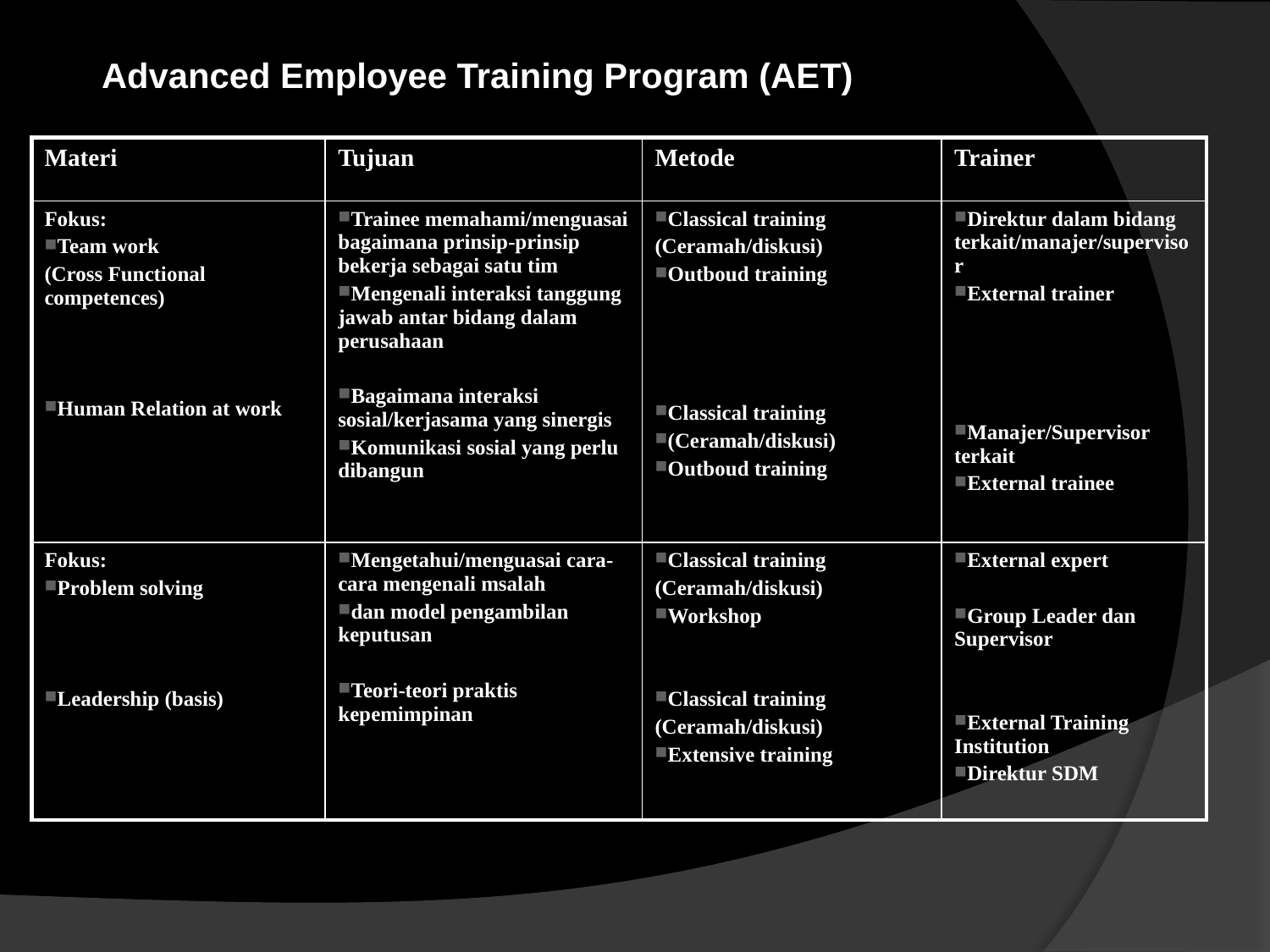

# Advanced Employee Training Program (AET)
| Materi | Tujuan | Metode | Trainer |
| --- | --- | --- | --- |
| Fokus: Team work (Cross Functional competences) Human Relation at work | Trainee memahami/menguasai bagaimana prinsip-prinsip bekerja sebagai satu tim Mengenali interaksi tanggung jawab antar bidang dalam perusahaan Bagaimana interaksi sosial/kerjasama yang sinergis Komunikasi sosial yang perlu dibangun | Classical training (Ceramah/diskusi) Outboud training Classical training (Ceramah/diskusi) Outboud training | Direktur dalam bidang terkait/manajer/supervisor External trainer Manajer/Supervisor terkait External trainee |
| Fokus: Problem solving Leadership (basis) | Mengetahui/menguasai cara-cara mengenali msalah dan model pengambilan keputusan Teori-teori praktis kepemimpinan | Classical training (Ceramah/diskusi) Workshop Classical training (Ceramah/diskusi) Extensive training | External expert Group Leader dan Supervisor External Training Institution Direktur SDM |